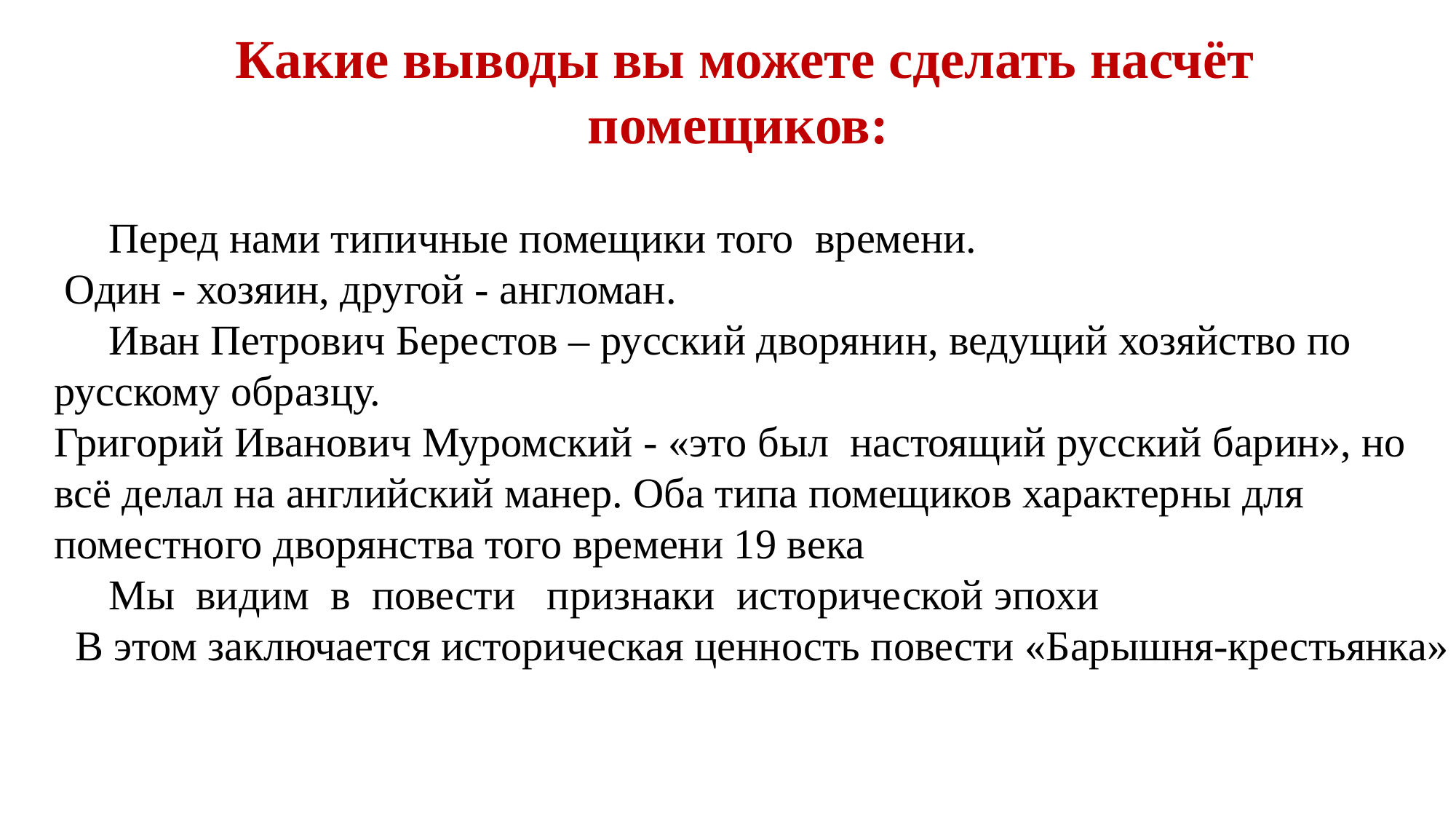

Какие выводы вы можете сделать насчёт помещиков:
Перед нами типичные помещики того  времени.
 Один - хозяин, другой - англоман.
Иван Петрович Берестов – русский дворянин, ведущий хозяйство по русскому образцу.
Григорий Иванович Муромский - «это был  настоящий русский барин», но всё делал на английский манер. Оба типа помещиков характерны для поместного дворянства того времени 19 века
Мы  видим  в  повести   признаки  исторической эпохи
  В этом заключается историческая ценность повести «Барышня-крестьянка»